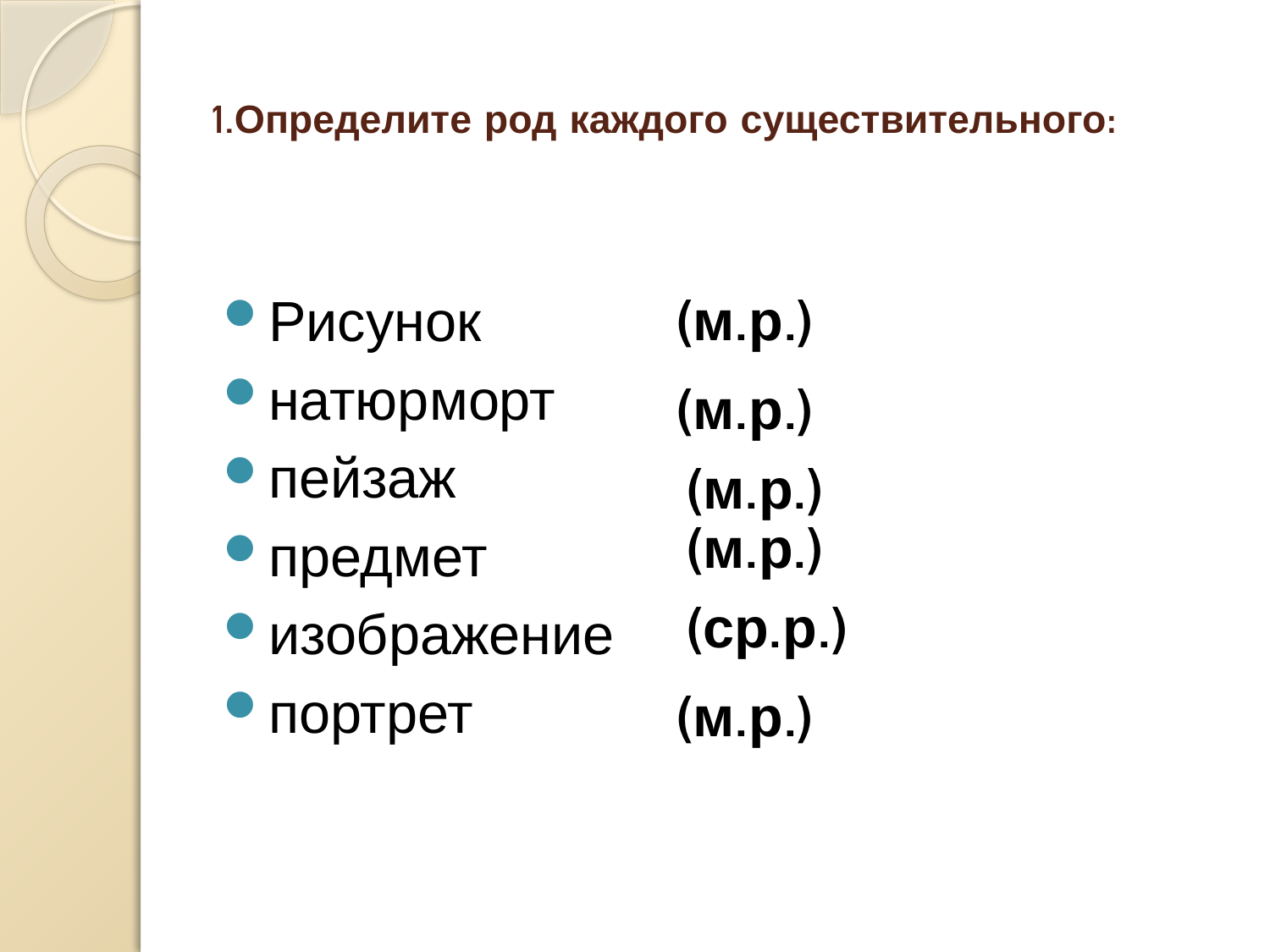

# 1.Определите род каждого существительного:

Рисунок
натюрморт
пейзаж
предмет
изображение
портрет

(м.р.)
(м.р.)
(м.р.)
(м.р.)
(ср.р.)
(м.р.)